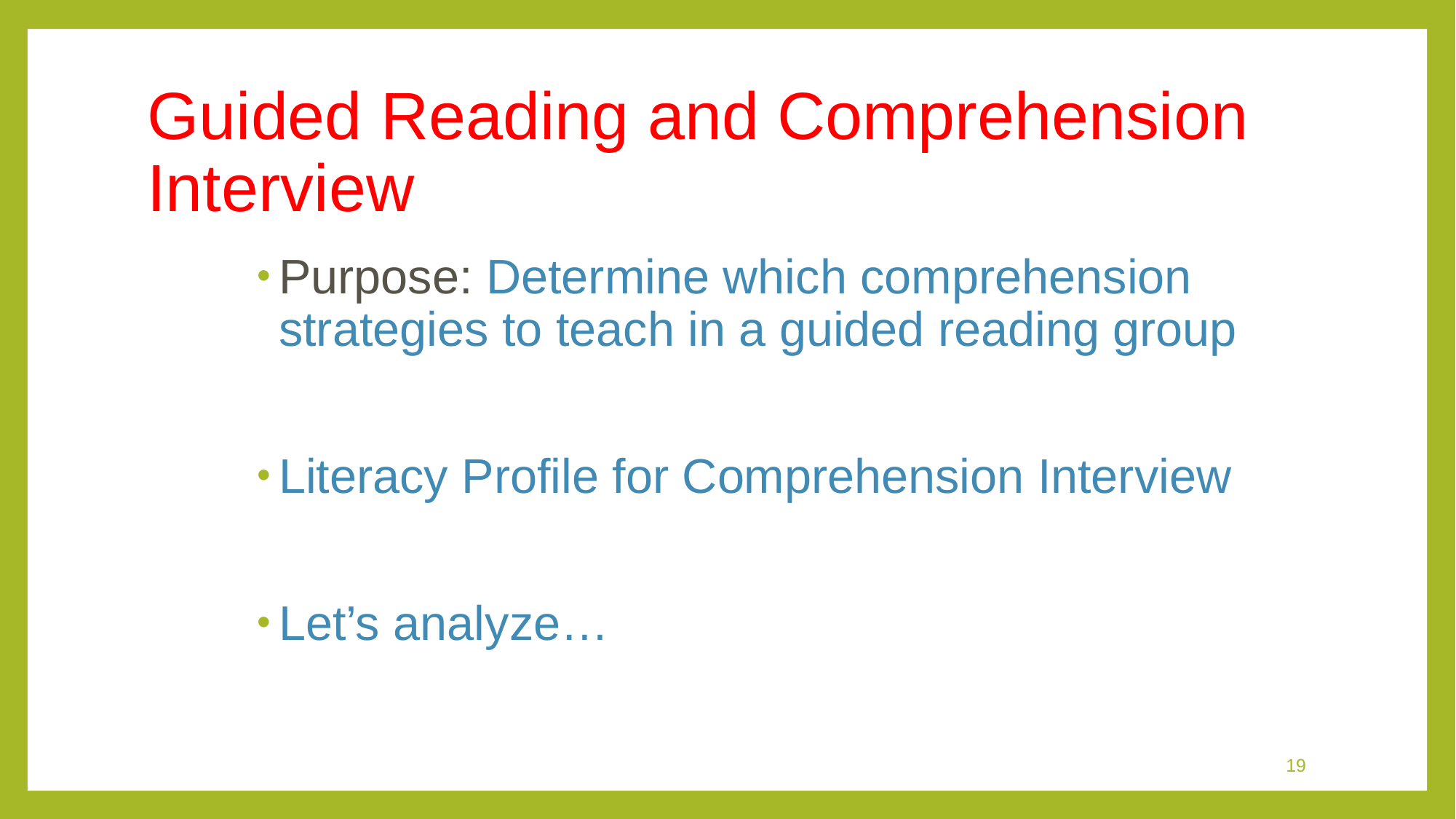

# Guided Reading and Comprehension Interview
Purpose: Determine which comprehension strategies to teach in a guided reading group

Literacy Profile for Comprehension Interview

Let’s analyze…

19